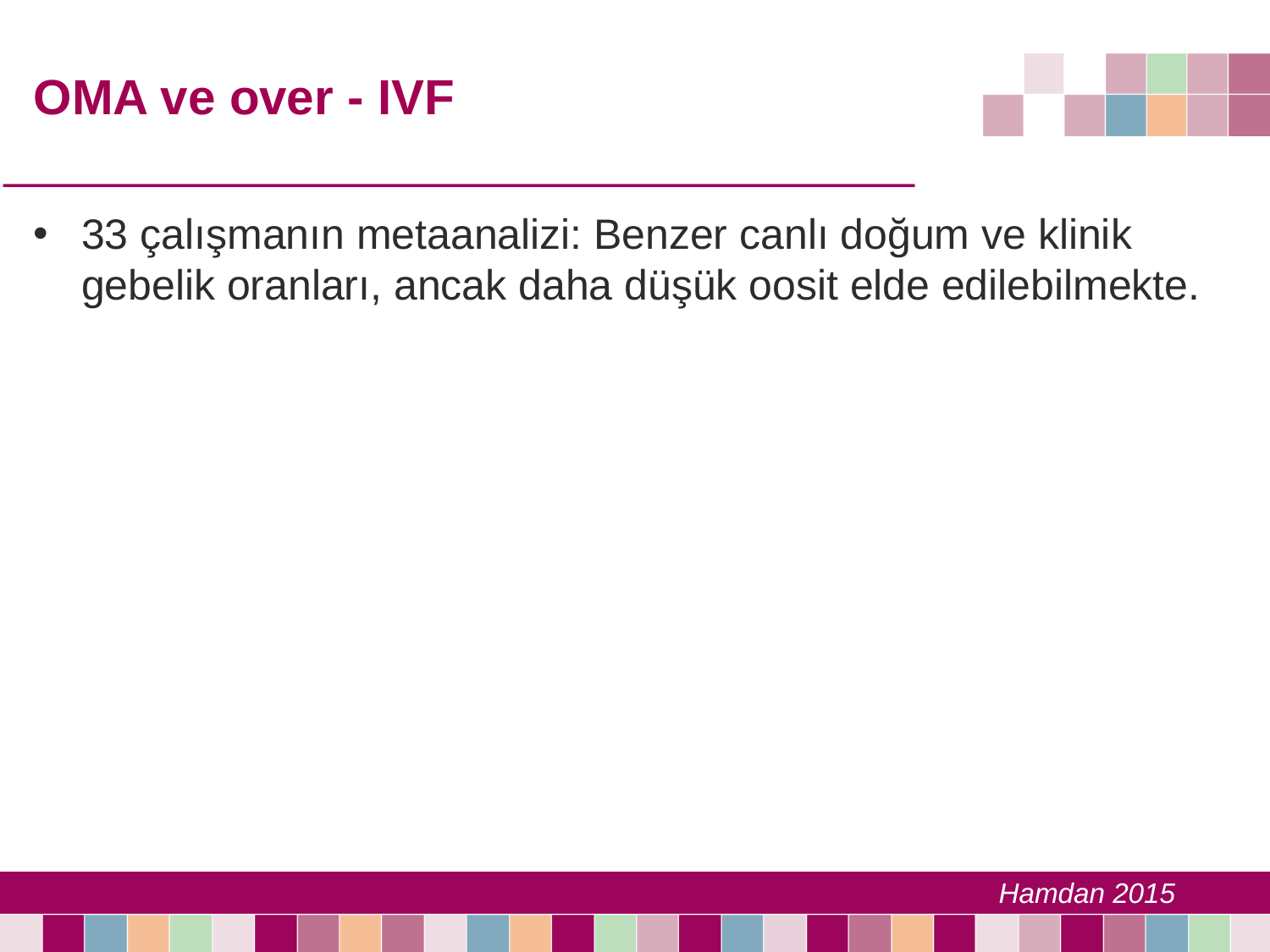

# OMA ve over - IVF
33 çalışmanın metaanalizi: Benzer canlı doğum ve klinik gebelik oranları, ancak daha düşük oosit elde edilebilmekte.
Hamdan 2015